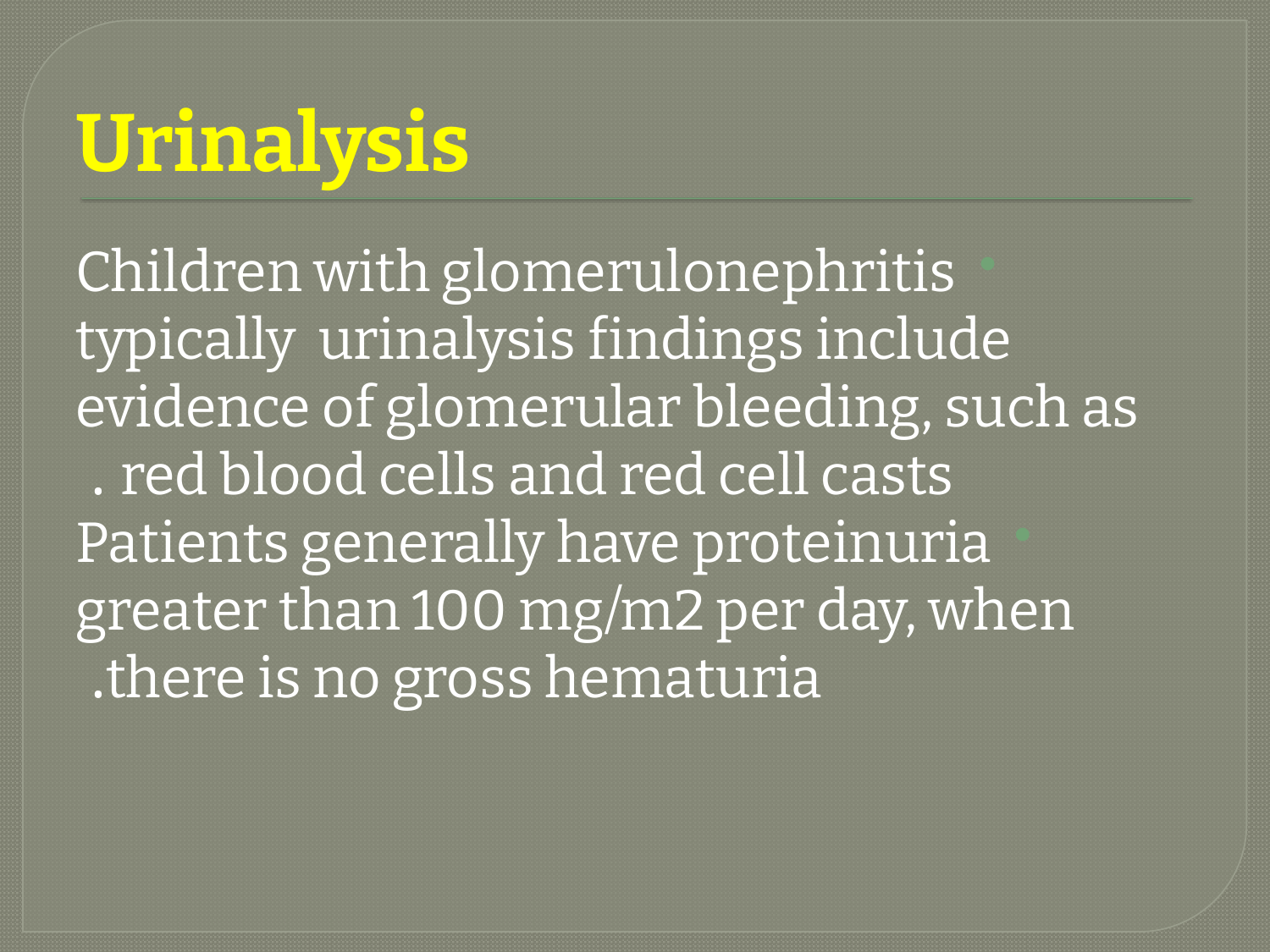

# Urinalysis
Children with glomerulonephritis typically  urinalysis findings include evidence of glomerular bleeding, such as red blood cells and red cell casts .
Patients generally have proteinuria greater than 100 mg/m2 per day, when there is no gross hematuria.